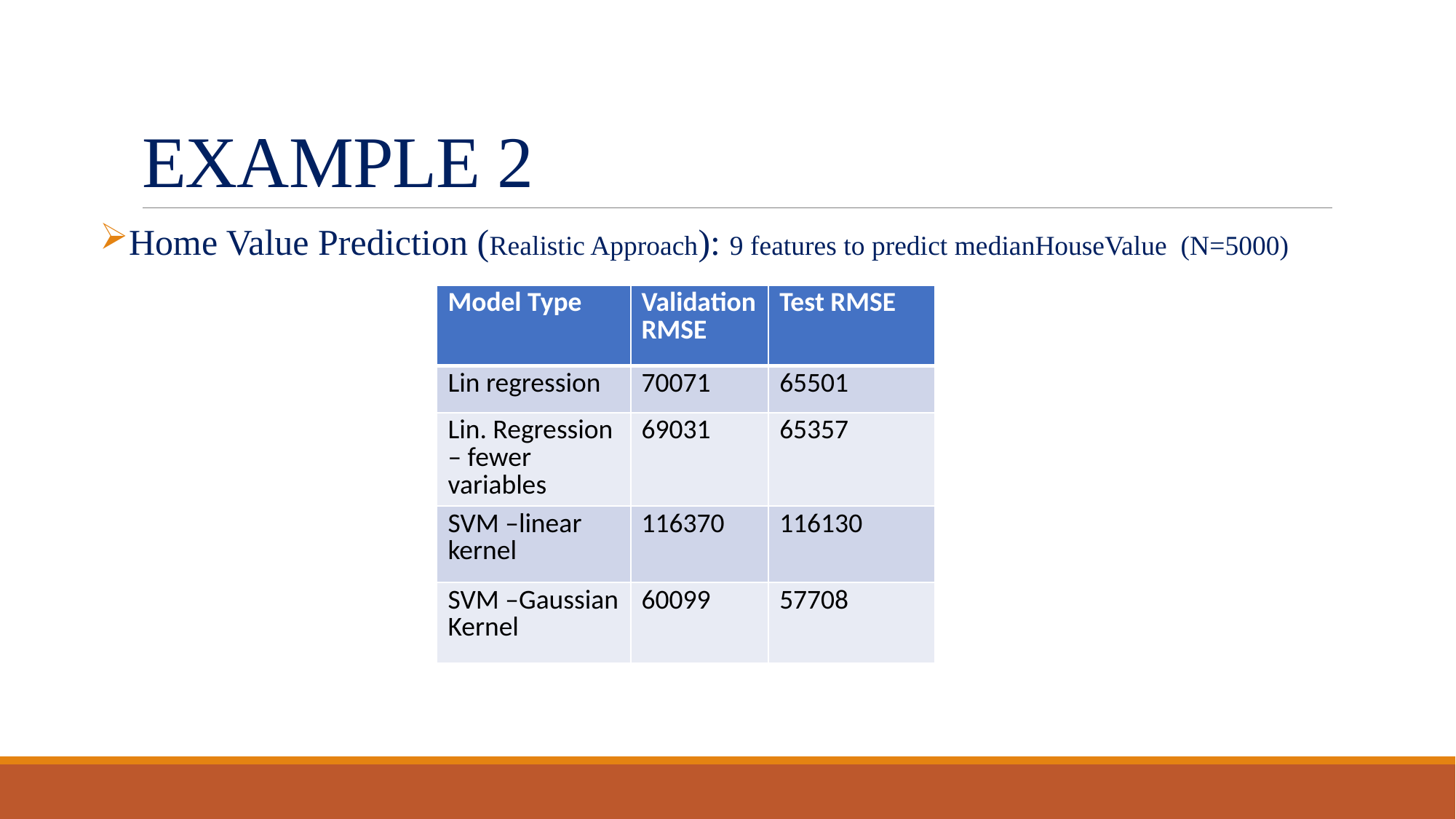

# EXAMPLE 2
Home Value Prediction (Realistic Approach): 9 features to predict medianHouseValue  (N=5000)

| Model Type | Validation RMSE | Test RMSE |
| --- | --- | --- |
| Lin regression | 70071 | 65501 |
| Lin. Regression – fewer variables | 69031 | 65357 |
| SVM –linear kernel | 116370 | 116130 |
| SVM –Gaussian Kernel | 60099 | 57708 |